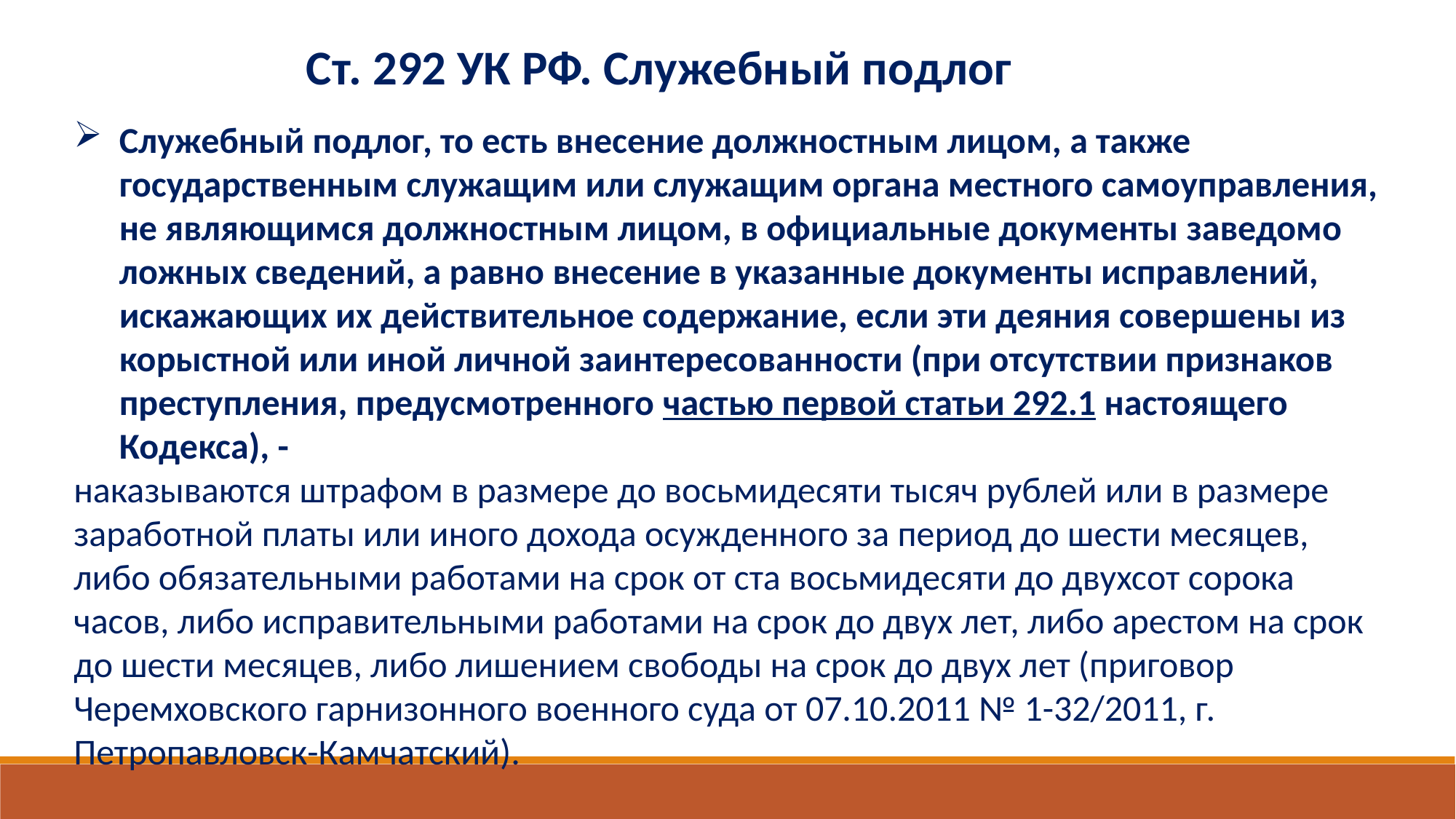

Ст. 292 УК РФ. Служебный подлог
Служебный подлог, то есть внесение должностным лицом, а также государственным служащим или служащим органа местного самоуправления, не являющимся должностным лицом, в официальные документы заведомо ложных сведений, а равно внесение в указанные документы исправлений, искажающих их действительное содержание, если эти деяния совершены из корыстной или иной личной заинтересованности (при отсутствии признаков преступления, предусмотренного частью первой статьи 292.1 настоящего Кодекса), -
наказываются штрафом в размере до восьмидесяти тысяч рублей или в размере заработной платы или иного дохода осужденного за период до шести месяцев, либо обязательными работами на срок от ста восьмидесяти до двухсот сорока часов, либо исправительными работами на срок до двух лет, либо арестом на срок до шести месяцев, либо лишением свободы на срок до двух лет (приговор Черемховского гарнизонного военного суда от 07.10.2011 № 1-32/2011, г. Петропавловск-Камчатский).